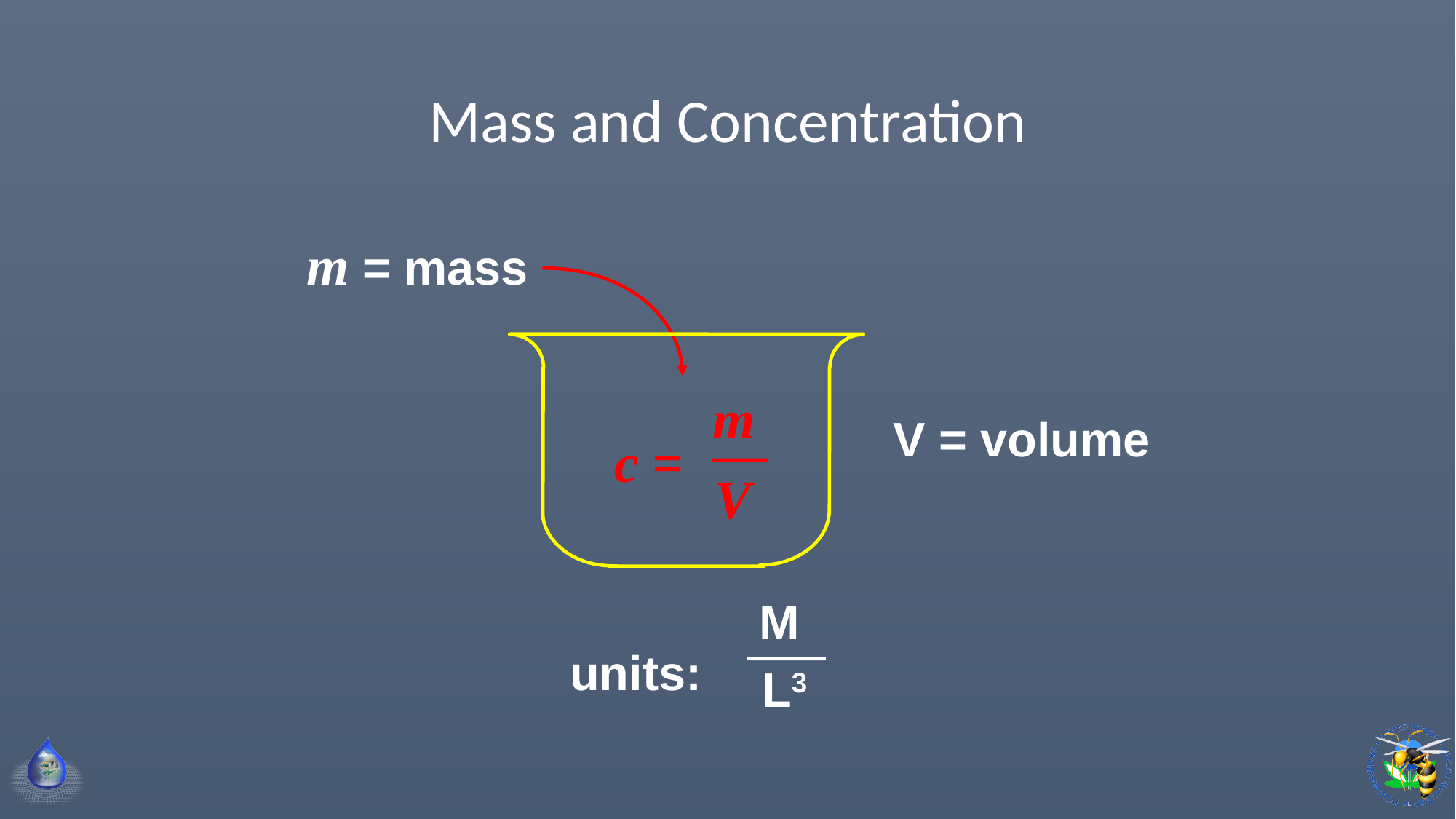

# Mass and Concentration
m = mass

V = volume
m
c =
V

M
units:
L3